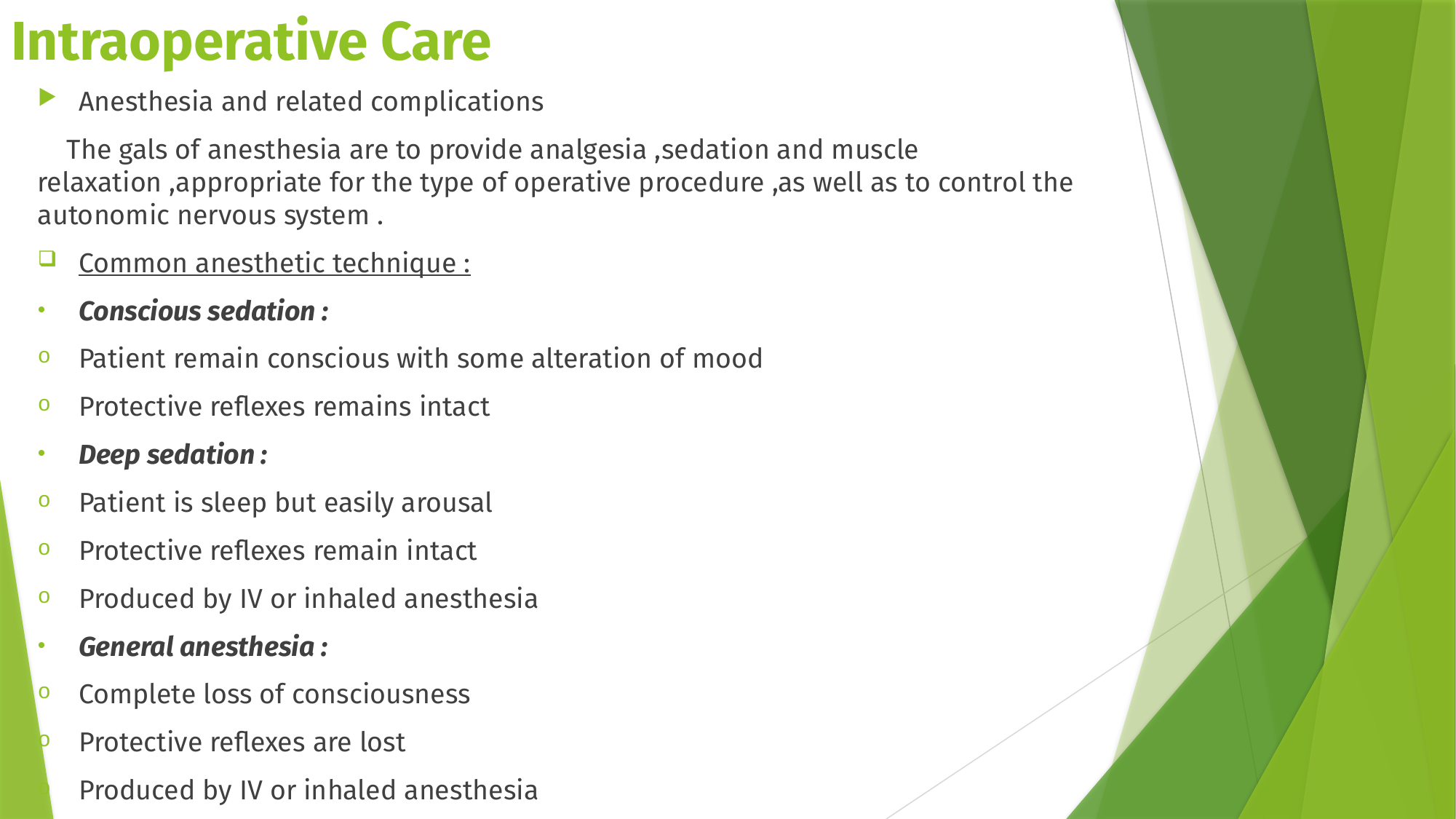

# Intraoperative Care
Anesthesia and related complications
    The gals of anesthesia are to provide analgesia ,sedation and muscle relaxation ,appropriate for the type of operative procedure ,as well as to control the autonomic nervous system .
Common anesthetic technique :
Conscious sedation :
Patient remain conscious with some alteration of mood
Protective reflexes remains intact
Deep sedation :
Patient is sleep but easily arousal
Protective reflexes remain intact
Produced by IV or inhaled anesthesia
General anesthesia :
Complete loss of consciousness
Protective reflexes are lost
Produced by IV or inhaled anesthesia